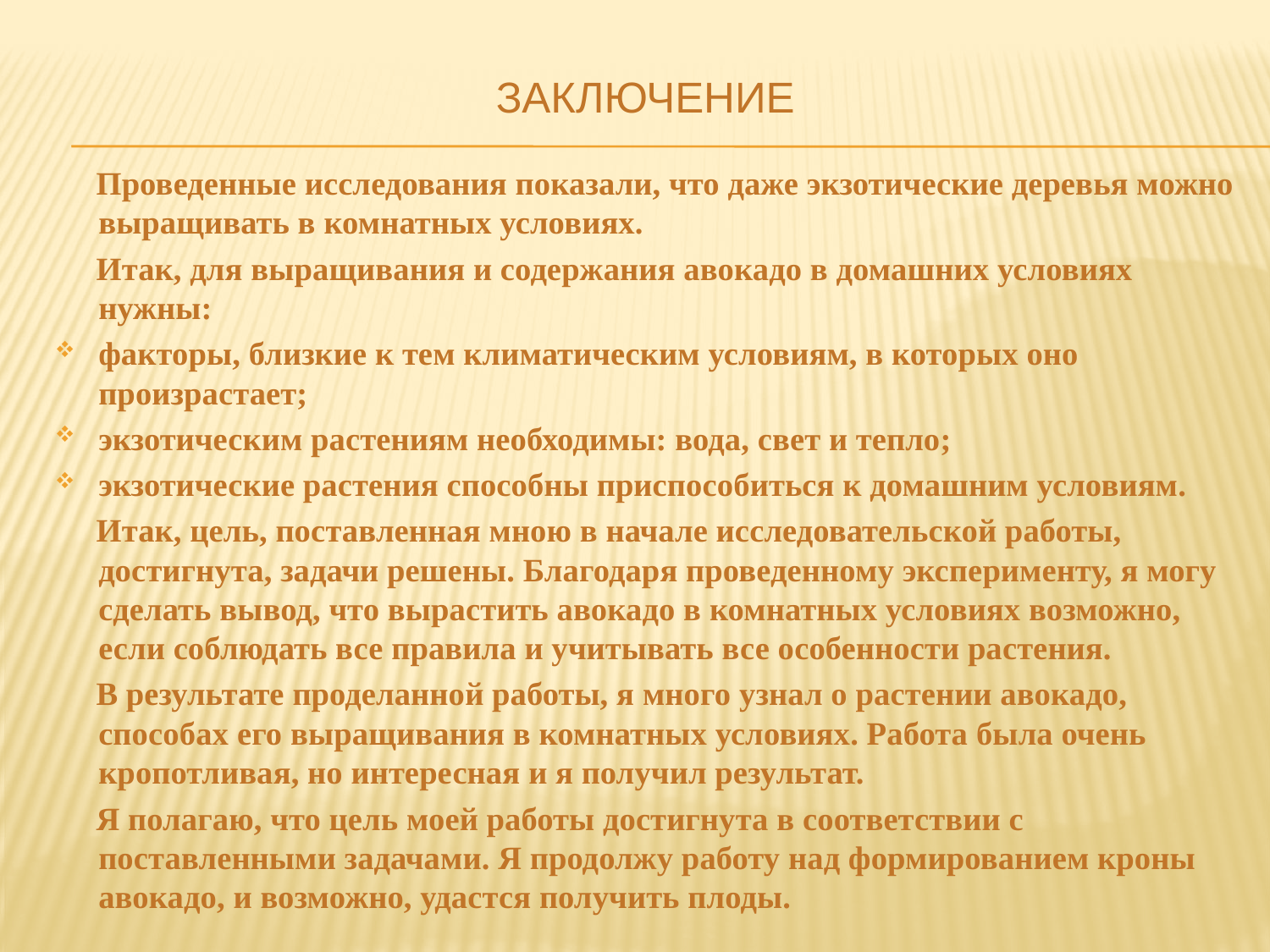

# Заключение
     Проведенные исследования показали, что даже экзотические деревья можно выращивать в комнатных условиях.
     Итак, для выращивания и содержания авокадо в домашних условиях нужны:
факторы, близкие к тем климатическим условиям, в которых оно произрастает;
экзотическим растениям необходимы: вода, свет и тепло;
экзотические растения способны приспособиться к домашним условиям.
     Итак, цель, поставленная мною в начале исследовательской работы, достигнута, задачи решены. Благодаря проведенному эксперименту, я могу сделать вывод, что вырастить авокадо в комнатных условиях возможно, если соблюдать все правила и учитывать все особенности растения.
     В результате проделанной работы, я много узнал о растении авокадо, способах его выращивания в комнатных условиях. Работа была очень кропотливая, но интересная и я получил результат.
     Я полагаю, что цель моей работы достигнута в соответствии с поставленными задачами. Я продолжу работу над формированием кроны авокадо, и возможно, удастся получить плоды.